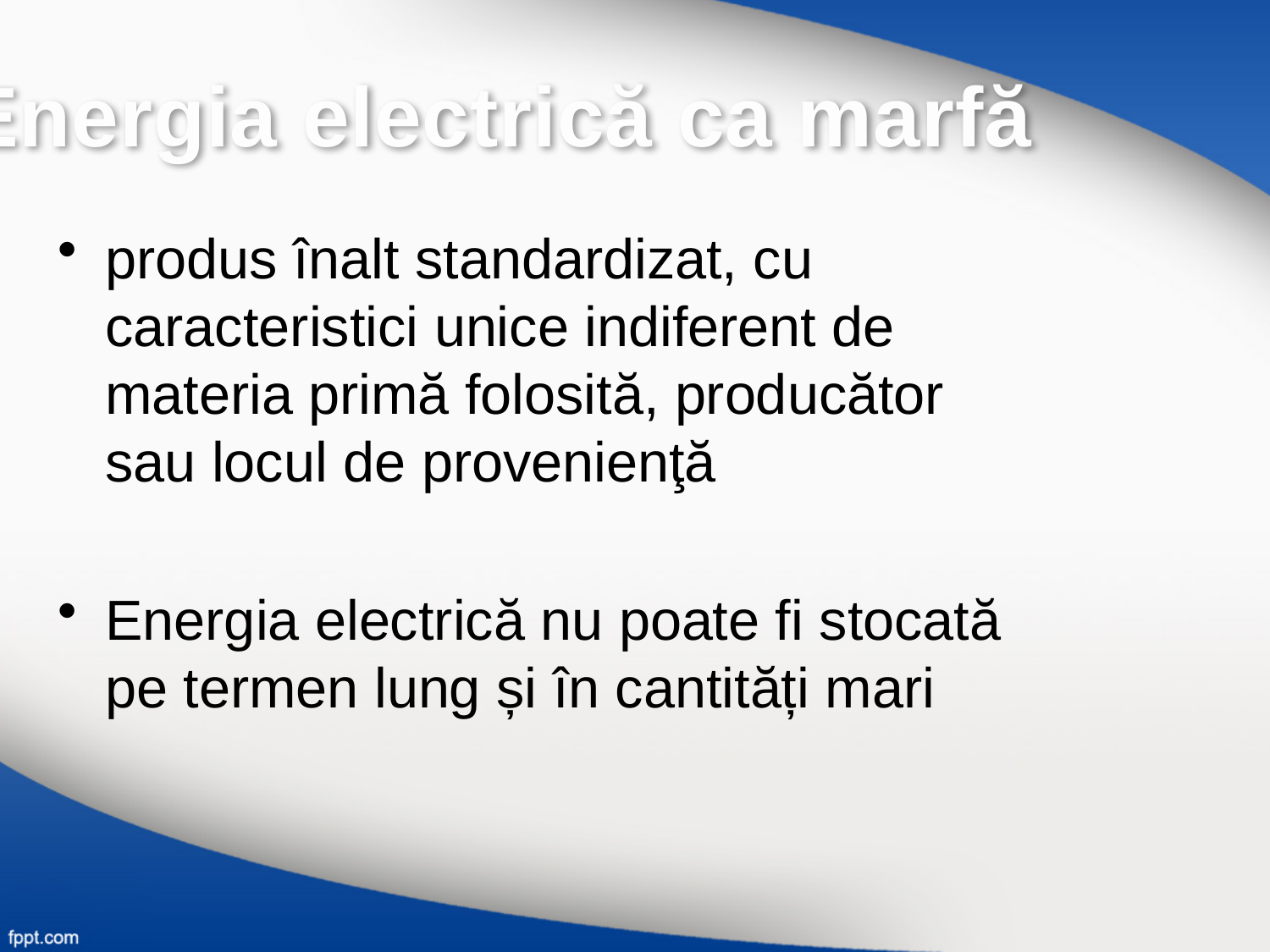

Energia electrică ca marfă
produs înalt standardizat, cu caracteristici unice indiferent de materia primă folosită, producător sau locul de provenienţă

Energia electrică nu poate fi stocată pe termen lung și în cantități mari